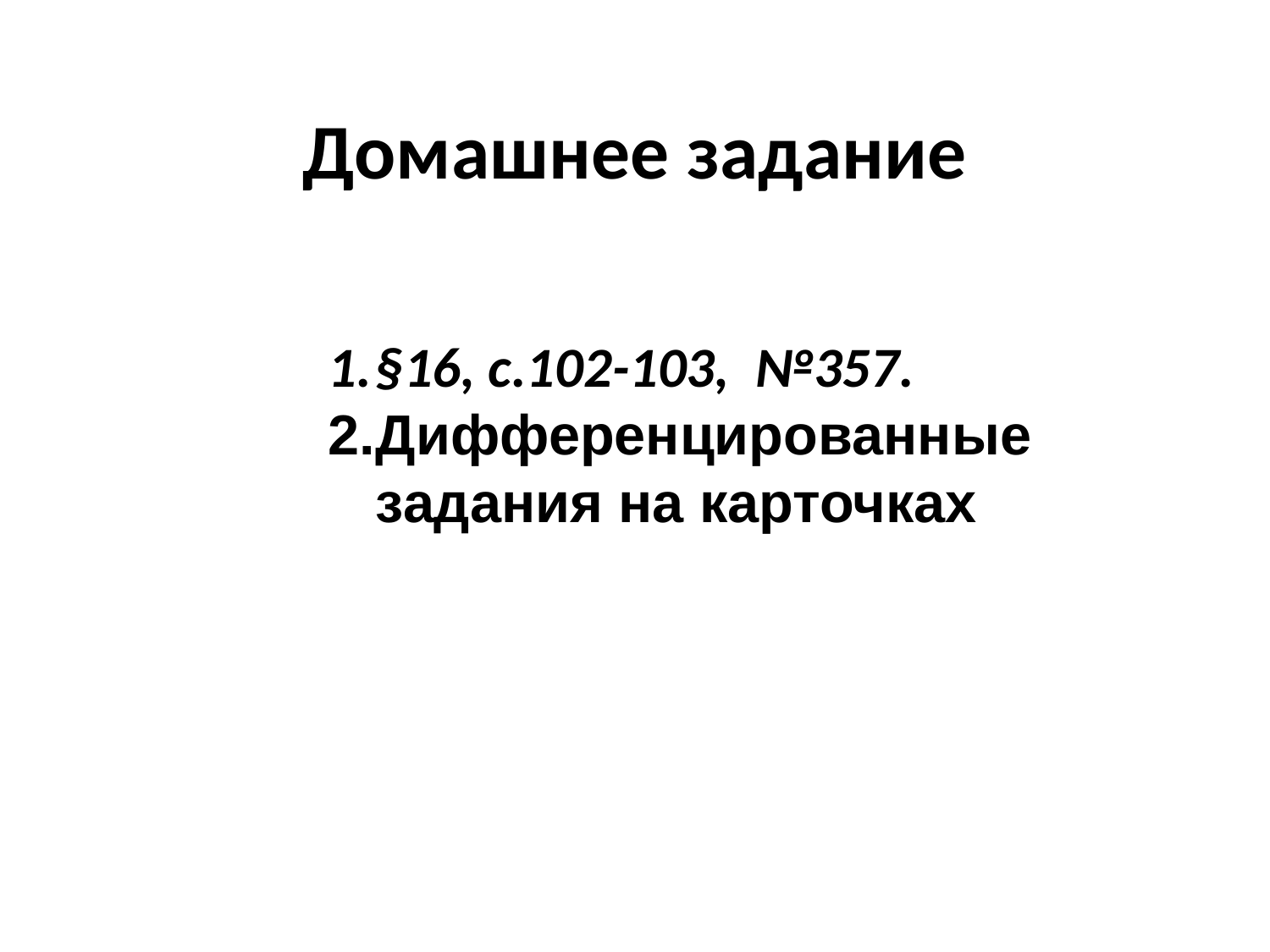

# Домашнее задание
§16, с.102-103,  №357.
Дифференцированные задания на карточках